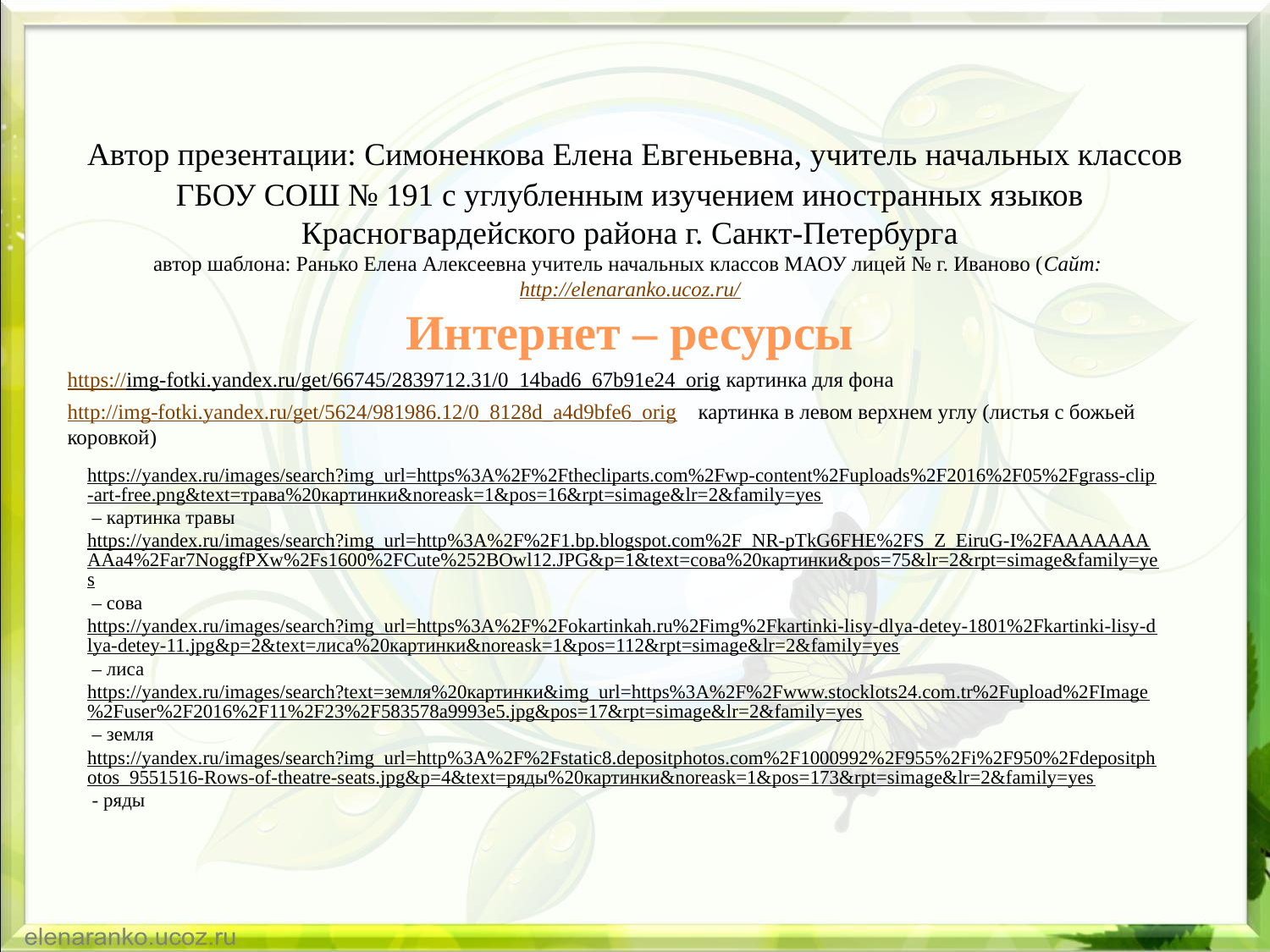

Автор презентации: Симоненкова Елена Евгеньевна, учитель начальных классов ГБОУ СОШ № 191 с углубленным изучением иностранных языков Красногвардейского района г. Санкт-Петербурга
автор шаблона: Ранько Елена Алексеевна учитель начальных классов МАОУ лицей № г. Иваново (Сайт: http://elenaranko.ucoz.ru/
Интернет – ресурсы
https://img-fotki.yandex.ru/get/66745/2839712.31/0_14bad6_67b91e24_orig картинка для фона
http://img-fotki.yandex.ru/get/5624/981986.12/0_8128d_a4d9bfe6_orig    картинка в левом верхнем углу (листья с божьей коровкой)

https://yandex.ru/images/search?img_url=https%3A%2F%2Fthecliparts.com%2Fwp-content%2Fuploads%2F2016%2F05%2Fgrass-clip-art-free.png&text=трава%20картинки&noreask=1&pos=16&rpt=simage&lr=2&family=yes – картинка травы
https://yandex.ru/images/search?img_url=http%3A%2F%2F1.bp.blogspot.com%2F_NR-pTkG6FHE%2FS_Z_EiruG-I%2FAAAAAAAAAa4%2Far7NoggfPXw%2Fs1600%2FCute%252BOwl12.JPG&p=1&text=сова%20картинки&pos=75&lr=2&rpt=simage&family=yes – сова
https://yandex.ru/images/search?img_url=https%3A%2F%2Fokartinkah.ru%2Fimg%2Fkartinki-lisy-dlya-detey-1801%2Fkartinki-lisy-dlya-detey-11.jpg&p=2&text=лиса%20картинки&noreask=1&pos=112&rpt=simage&lr=2&family=yes – лиса
https://yandex.ru/images/search?text=земля%20картинки&img_url=https%3A%2F%2Fwww.stocklots24.com.tr%2Fupload%2FImage%2Fuser%2F2016%2F11%2F23%2F583578a9993e5.jpg&pos=17&rpt=simage&lr=2&family=yes – земля
https://yandex.ru/images/search?img_url=http%3A%2F%2Fstatic8.depositphotos.com%2F1000992%2F955%2Fi%2F950%2Fdepositphotos_9551516-Rows-of-theatre-seats.jpg&p=4&text=ряды%20картинки&noreask=1&pos=173&rpt=simage&lr=2&family=yes - ряды